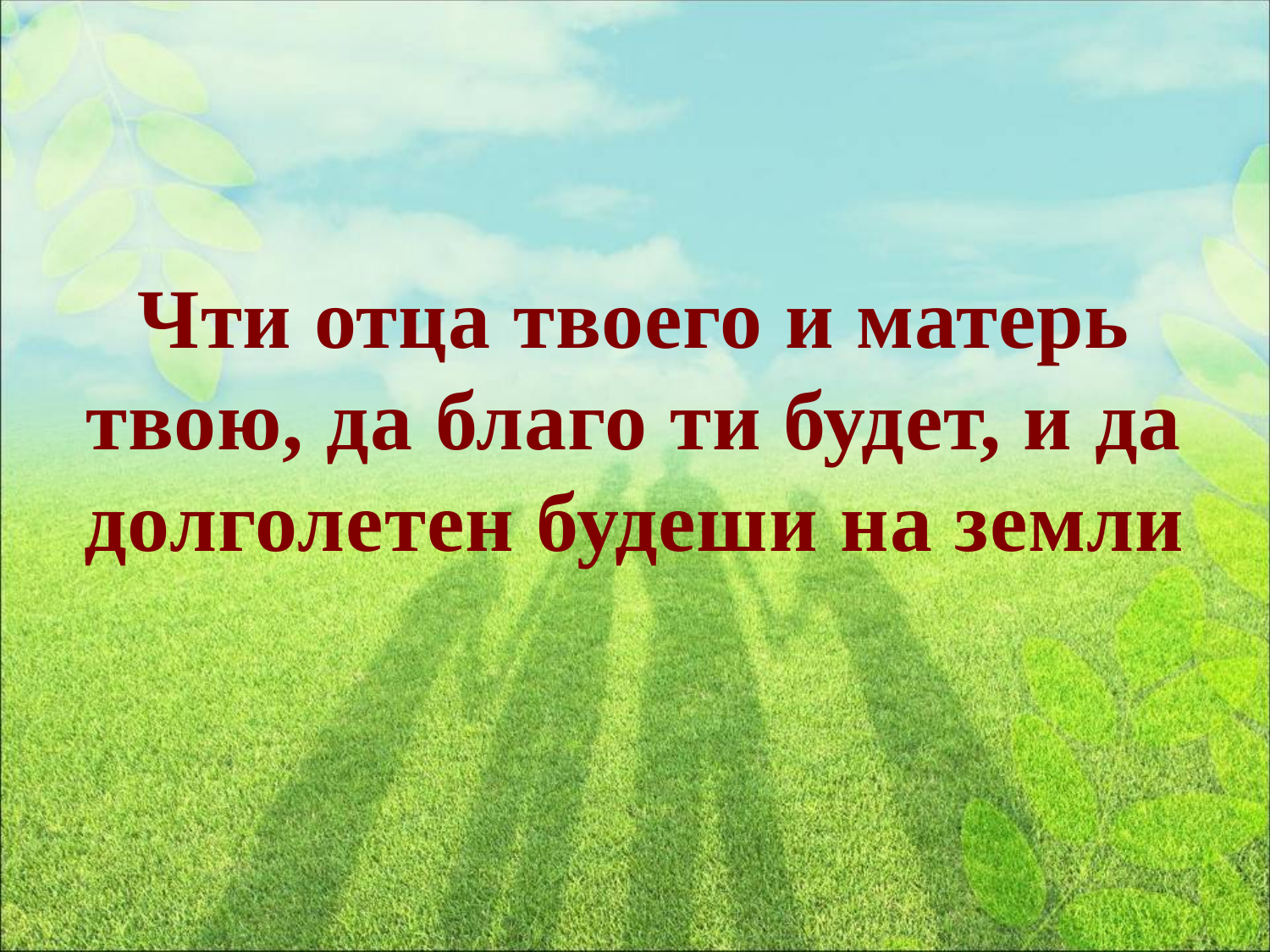

Чти отца твоего и матерь твою, да благо ти будет, и да долголетен будеши на земли